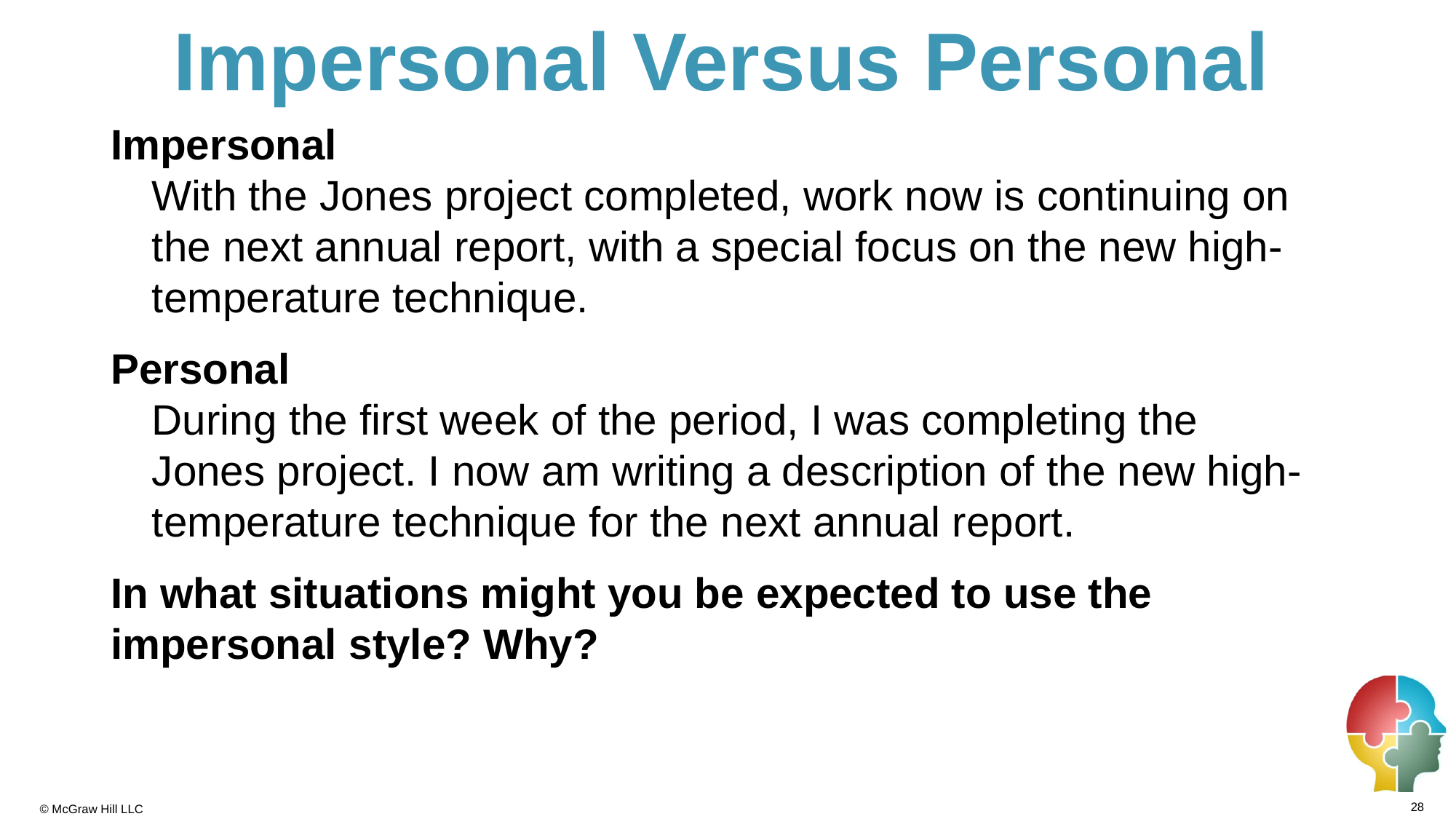

# Impersonal Versus Personal
Impersonal
With the Jones project completed, work now is continuing on the next annual report, with a special focus on the new high-temperature technique.
Personal
During the first week of the period, I was completing the Jones project. I now am writing a description of the new high-temperature technique for the next annual report.
In what situations might you be expected to use the impersonal style? Why?
28